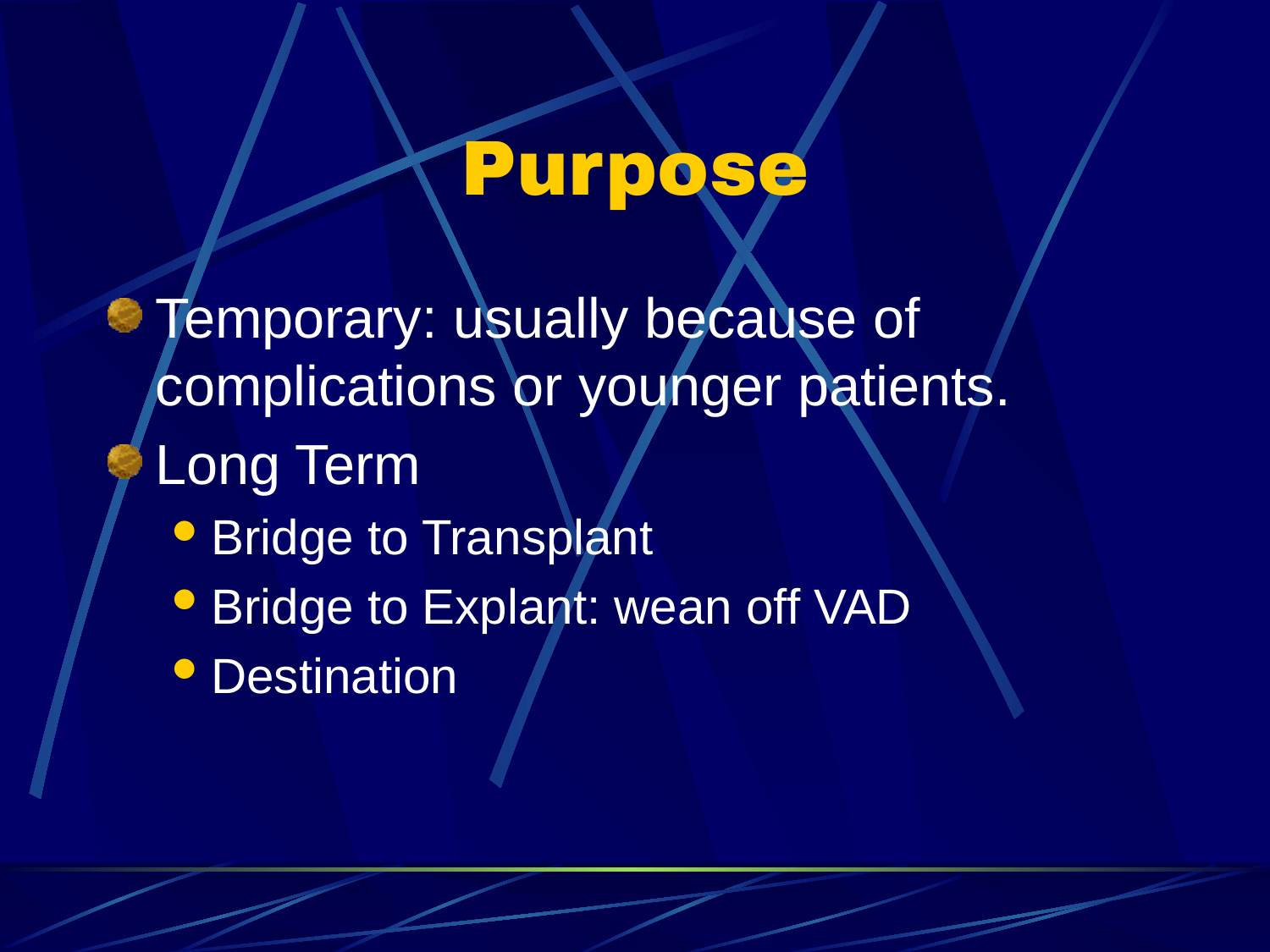

# Purpose
Temporary: usually because of complications or younger patients.
Long Term
Bridge to Transplant
Bridge to Explant: wean off VAD
Destination